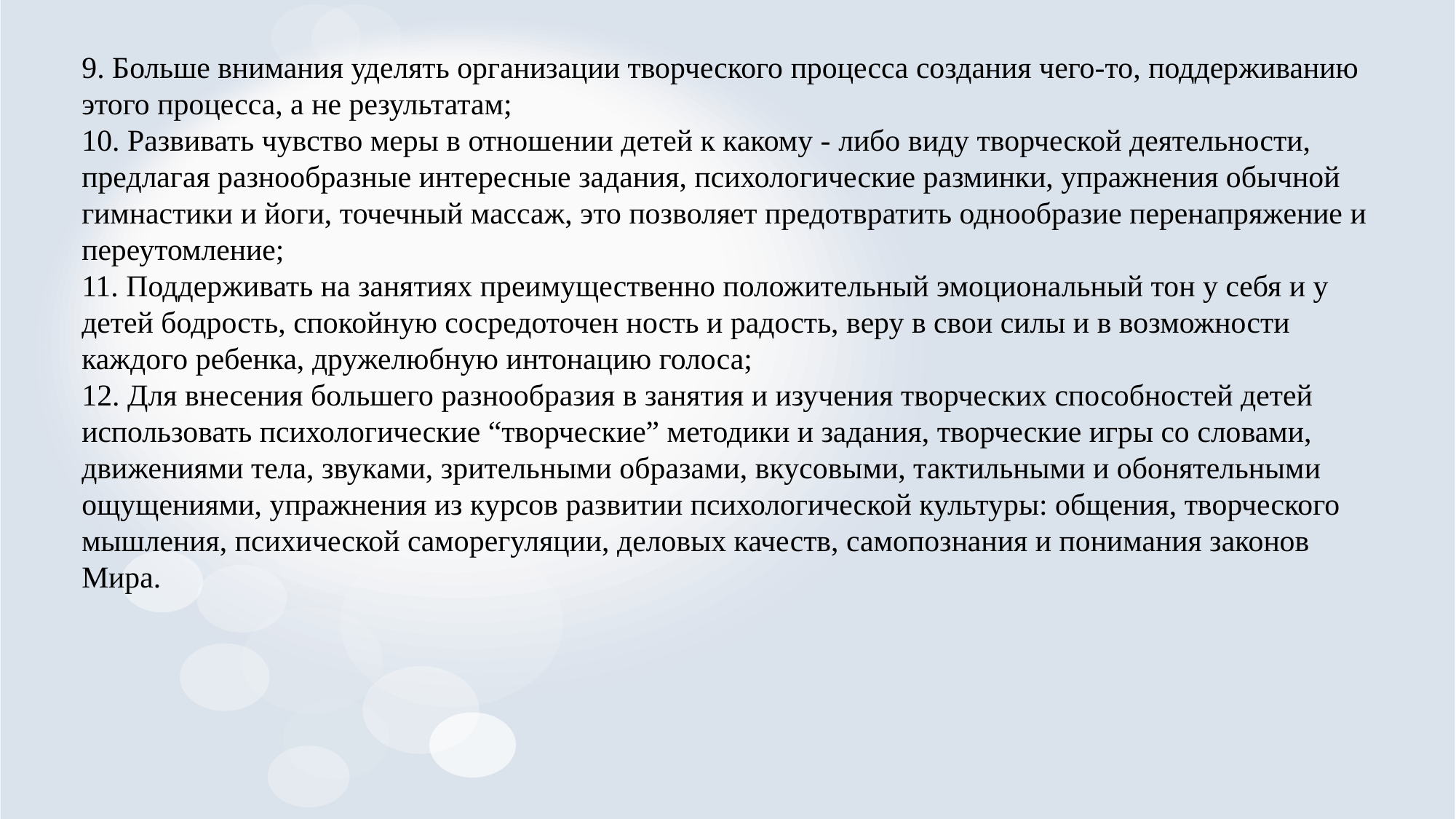

#
9. Больше внимания уделять организации творческого процесса создания чего-то, поддерживанию этого процесса, а не результатам;
10. Развивать чувство меры в отношении детей к какому - либо виду творческой деятельности, предлагая разнообразные интересные задания, психологические разминки, упражнения обычной гимнастики и йоги, точечный массаж, это позволяет предотвратить однообразие перенапряжение и переутомление;
11. Поддерживать на занятиях преимущественно положительный эмоциональный тон у себя и у детей бодрость, спокойную сосредоточен ность и радость, веру в свои силы и в возможности каждого ребенка, дружелюбную интонацию голоса;
12. Для внесения большего разнообразия в занятия и изучения творческих способностей детей использовать психологические “творческие” методики и задания, творческие игры со словами, движениями тела, звуками, зрительными образами, вкусовыми, тактильными и обонятельными ощущениями, упражнения из курсов развитии психологической культуры: общения, творческого мышления, психической саморегуляции, деловых качеств, самопознания и понимания законов Мира.